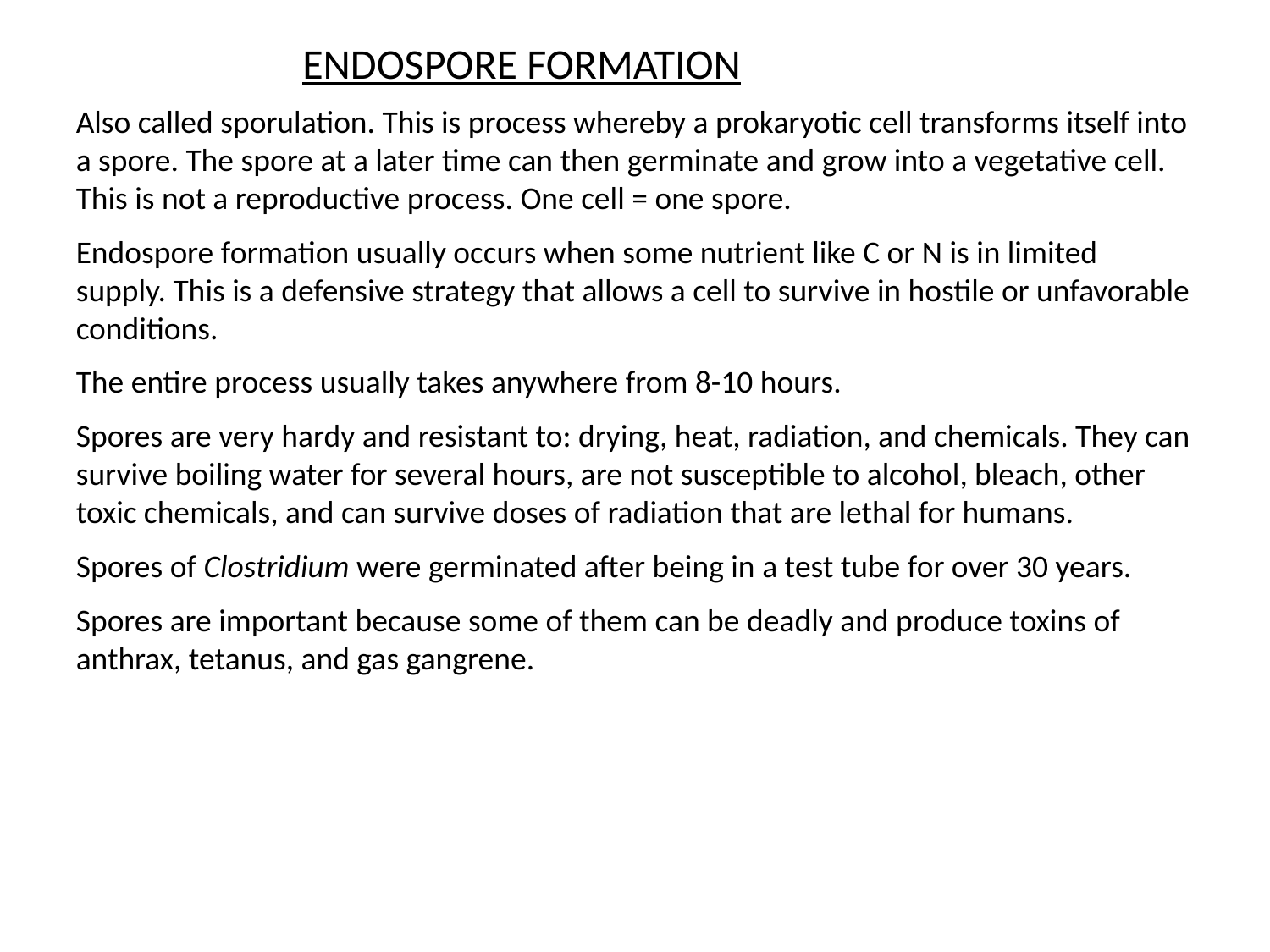

ENDOSPORE FORMATION
Also called sporulation. This is process whereby a prokaryotic cell transforms itself into a spore. The spore at a later time can then germinate and grow into a vegetative cell. This is not a reproductive process. One cell = one spore.
Endospore formation usually occurs when some nutrient like C or N is in limited supply. This is a defensive strategy that allows a cell to survive in hostile or unfavorable conditions.
The entire process usually takes anywhere from 8-10 hours.
Spores are very hardy and resistant to: drying, heat, radiation, and chemicals. They can survive boiling water for several hours, are not susceptible to alcohol, bleach, other toxic chemicals, and can survive doses of radiation that are lethal for humans.
Spores of Clostridium were germinated after being in a test tube for over 30 years.
Spores are important because some of them can be deadly and produce toxins of anthrax, tetanus, and gas gangrene.